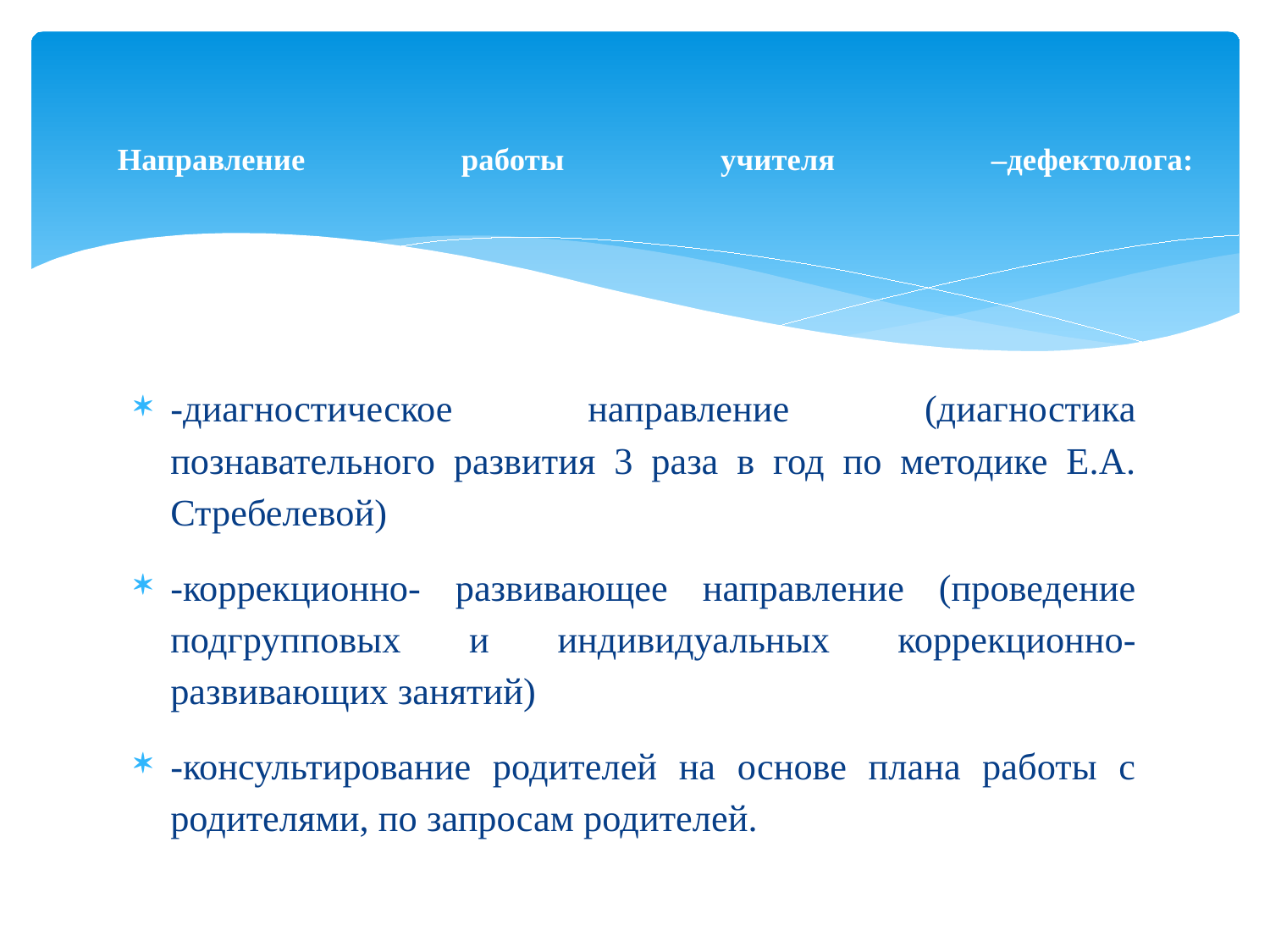

# Направление работы учителя –дефектолога:
-диагностическое направление (диагностика познавательного развития 3 раза в год по методике Е.А. Стребелевой)
-коррекционно- развивающее направление (проведение подгрупповых и индивидуальных коррекционно- развивающих занятий)
-консультирование родителей на основе плана работы с родителями, по запросам родителей.